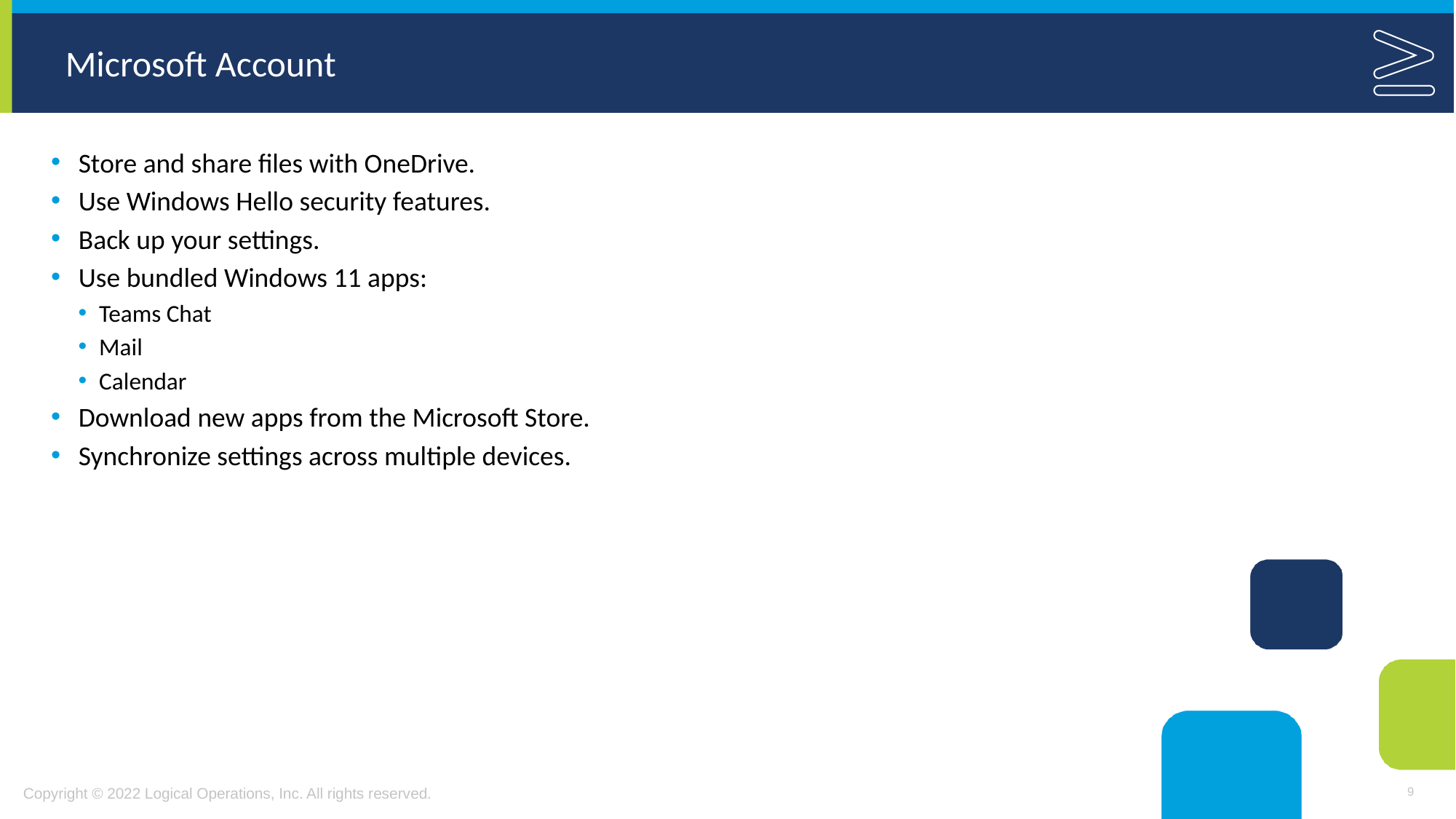

# Microsoft Account
Store and share files with OneDrive.
Use Windows Hello security features.
Back up your settings.
Use bundled Windows 11 apps:
Teams Chat
Mail
Calendar
Download new apps from the Microsoft Store.
Synchronize settings across multiple devices.
9